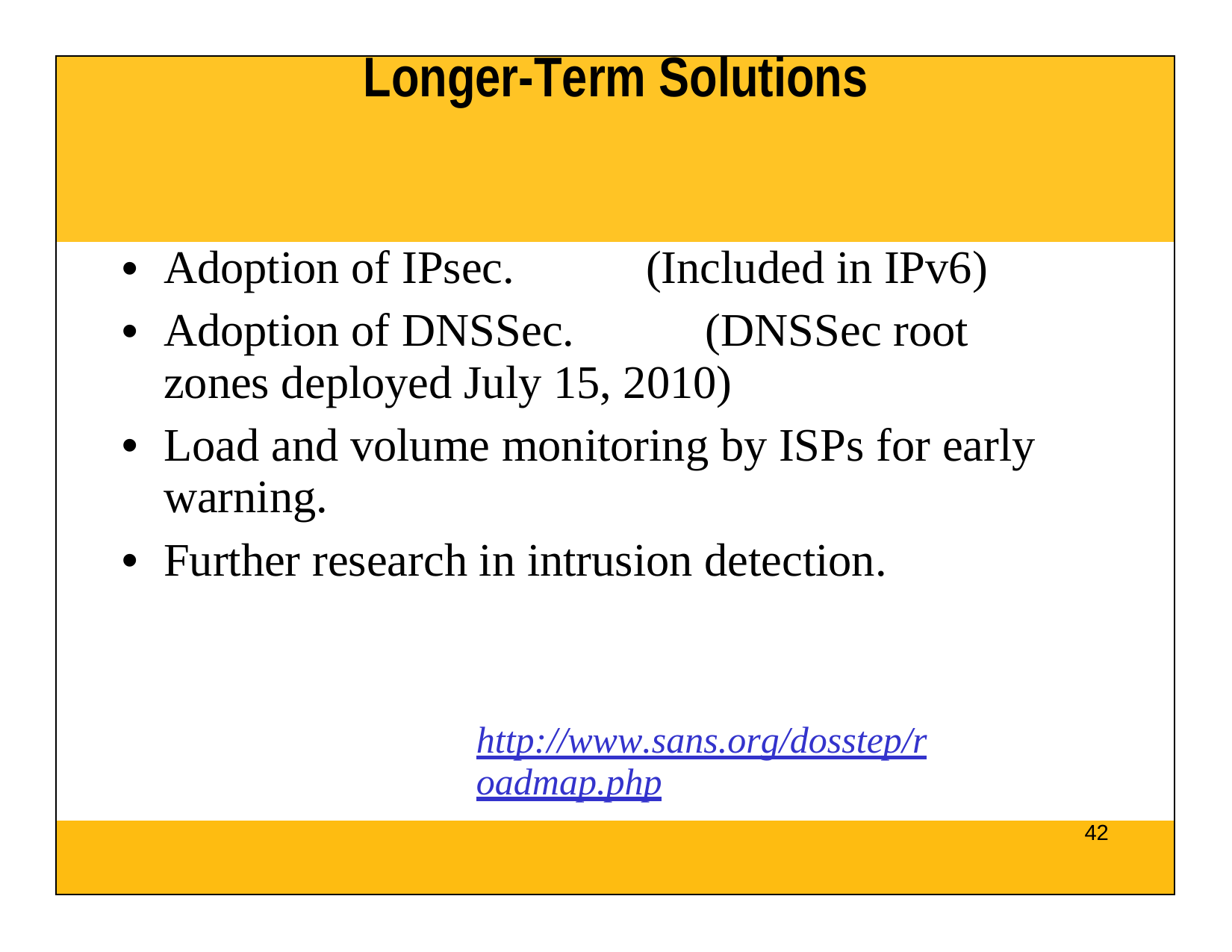

| Longer-Term Solutions |
| --- |
| Adoption of IPsec. (Included in IPv6) Adoption of DNSSec. (DNSSec root zones deployed July 15, 2010) Load and volume monitoring by ISPs for early warning. Further research in intrusion detection. http://www.sans.org/dosstep/roadmap.php |
| 42 |